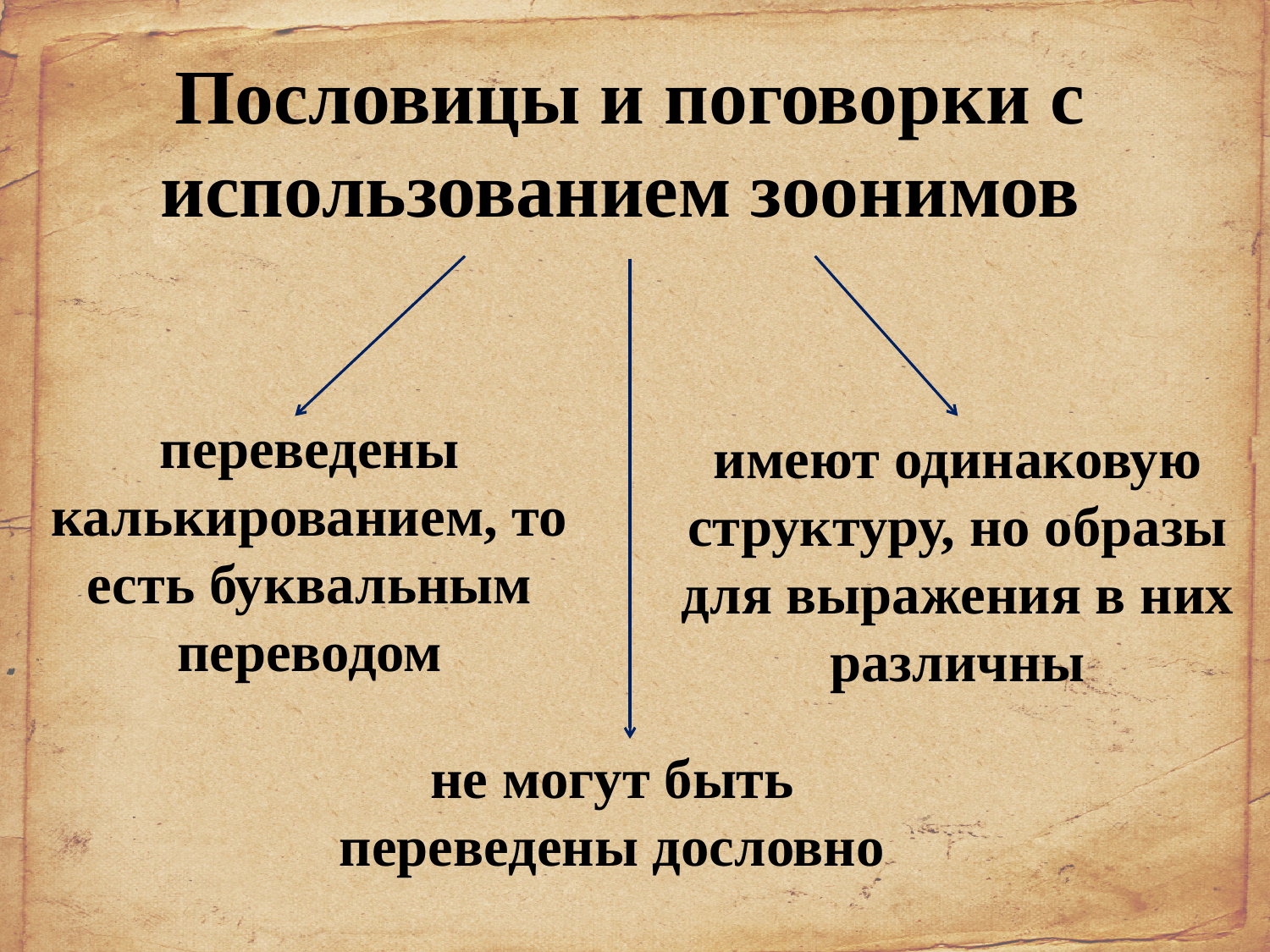

Пословицы и поговорки с использованием зоонимов
переведены калькированием, то есть буквальным переводом
имеют одинаковую структуру, но образы для выражения в них различны
не могут быть переведены дословно